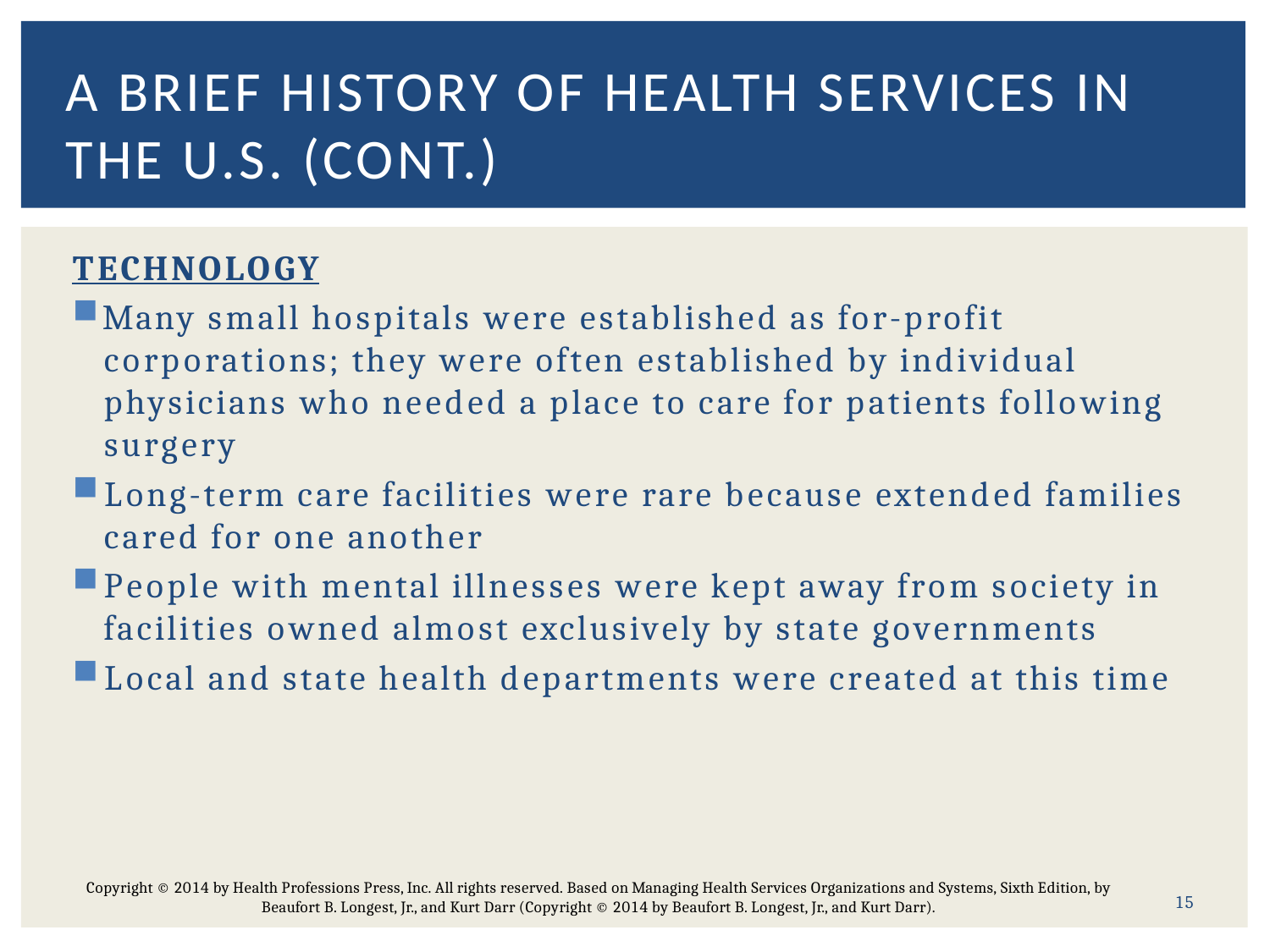

# A brief history of health services in the U.S. (Cont.)
TECHNOLOGY
Many small hospitals were established as for-profit corporations; they were often established by individual physicians who needed a place to care for patients following surgery
Long-term care facilities were rare because extended families cared for one another
People with mental illnesses were kept away from society in facilities owned almost exclusively by state governments
Local and state health departments were created at this time

Copyright © 2014 by Health Professions Press, Inc. All rights reserved. Based on Managing Health Services Organizations and Systems, Sixth Edition, by Beaufort B. Longest, Jr., and Kurt Darr (Copyright © 2014 by Beaufort B. Longest, Jr., and Kurt Darr).
15